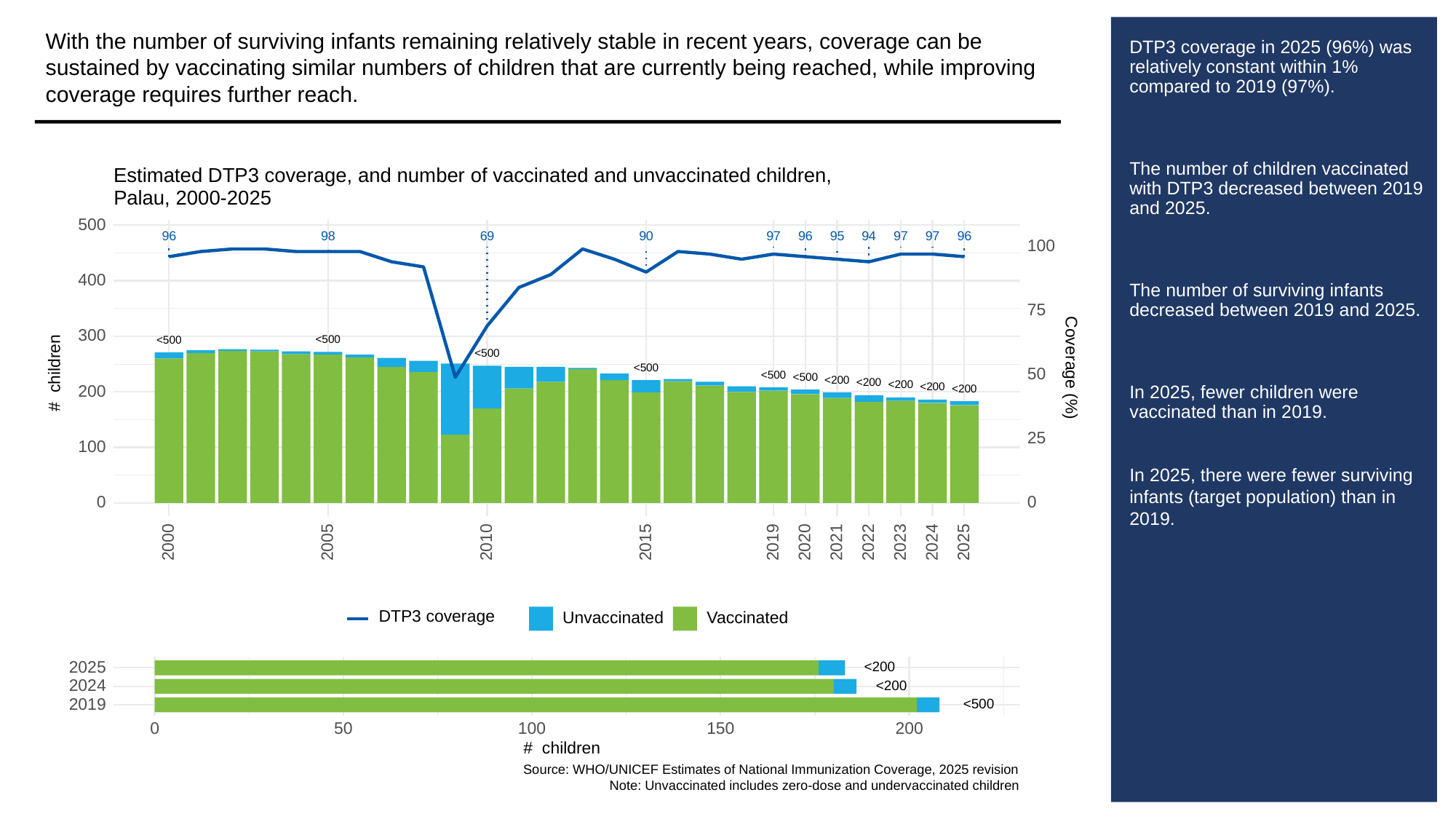

With the number of surviving infants remaining relatively stable in recent years, coverage can be sustained by vaccinating similar numbers of children that are currently being reached, while improving coverage requires further reach.
# DTP3 coverage in 2025 (96%) was relatively constant within 1% compared to 2019 (97%).

The number of children vaccinated with DTP3 decreased between 2019 and 2025.

The number of surviving infants decreased between 2019 and 2025.

In 2025, fewer children were vaccinated than in 2019.

In 2025, there were fewer surviving infants (target population) than in 2019.

Estimated DTP3 coverage, and number of vaccinated and unvaccinated children,
Palau, 2000-2025
500

96
98
69
90
97
96
95
94
97
97
96
100

400

75

300
<500
<500

<500

Coverage (%)

#  children

<500

50

<500

<500

<200
<200

<200

<200
<200
200

25

100

0
0

2023
2000
2005
2010
2015
2019
2020
2021
2022
2024
2025

DTP3 coverage
Unvaccinated
Vaccinated

2025
<200

2024
<200

2019
<500

0
50
100
150
200
#  children
Source: WHO/UNICEF Estimates of National Immunization Coverage, 2025 revision
Note: Unvaccinated includes zero-dose and undervaccinated children